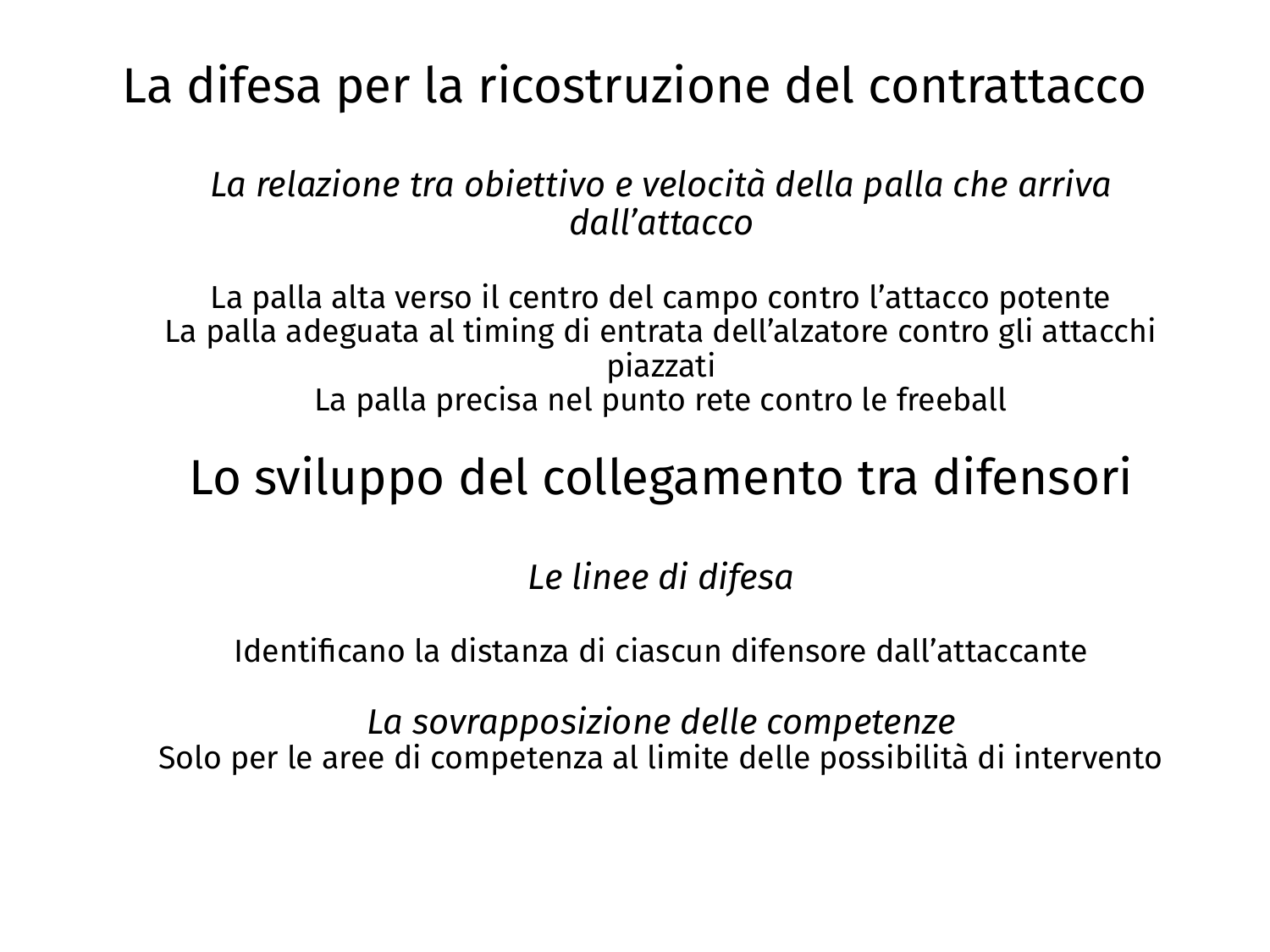

# La difesa per la ricostruzione del contrattacco La relazione tra obiettivo e velocità della palla che arriva dall’attacco La palla alta verso il centro del campo contro l’attacco potente La palla adeguata al timing di entrata dell’alzatore contro gli attacchi piazzati La palla precisa nel punto rete contro le freeball Lo sviluppo del collegamento tra difensori Le linee di difesa Identificano la distanza di ciascun difensore dall’attaccante La sovrapposizione delle competenze Solo per le aree di competenza al limite delle possibilità di intervento